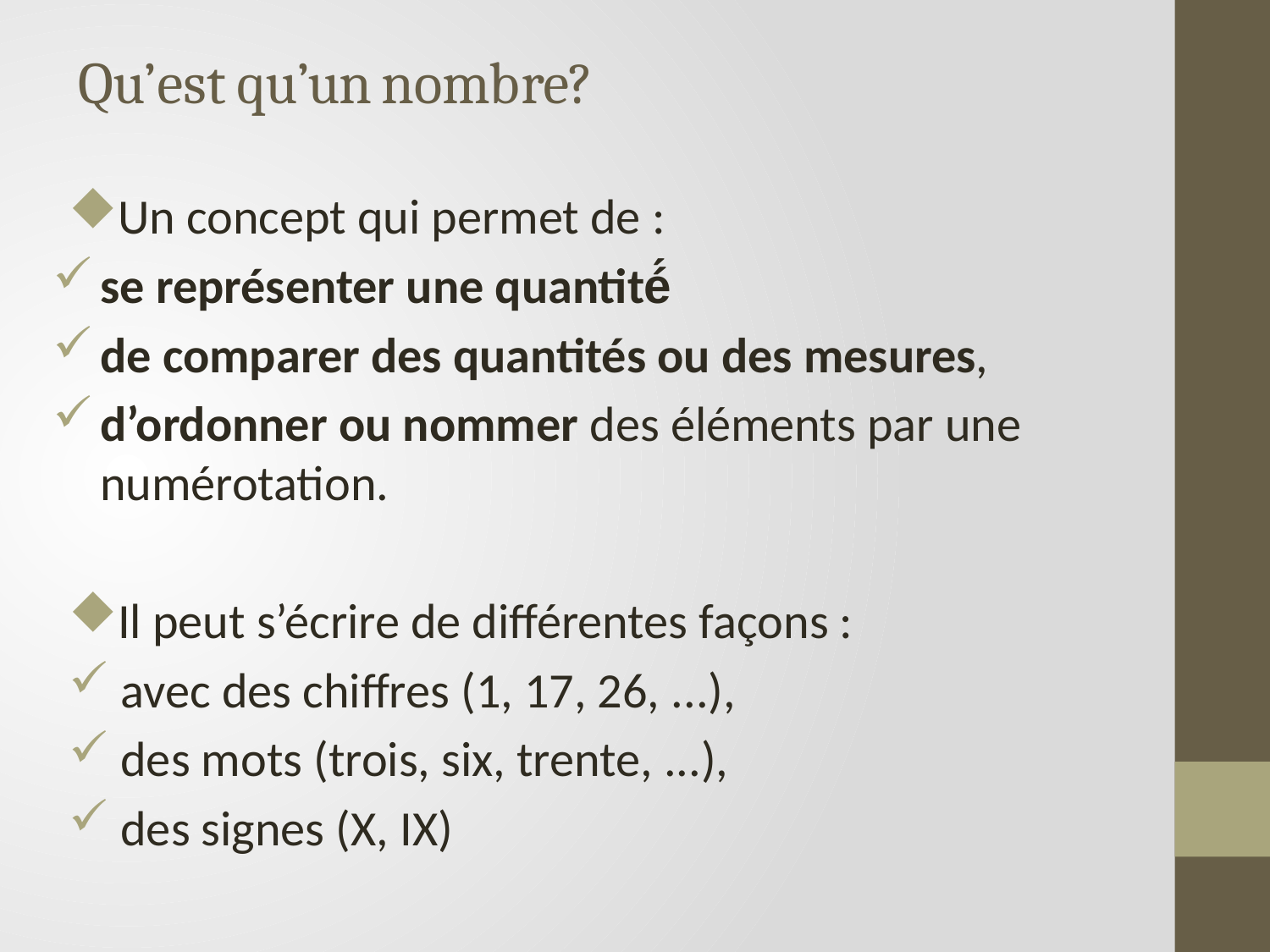

# Qu’est qu’un nombre?

Un concept qui permet de :
se représenter une quantité́
de comparer des quantités ou des mesures,
d’ordonner ou nommer des éléments par une    numérotation.

Il peut s’écrire de différentes façons :
 avec des chiffres (1, 17, 26, ...),
 des mots (trois, six, trente, ...),
 des signes (X, IX)